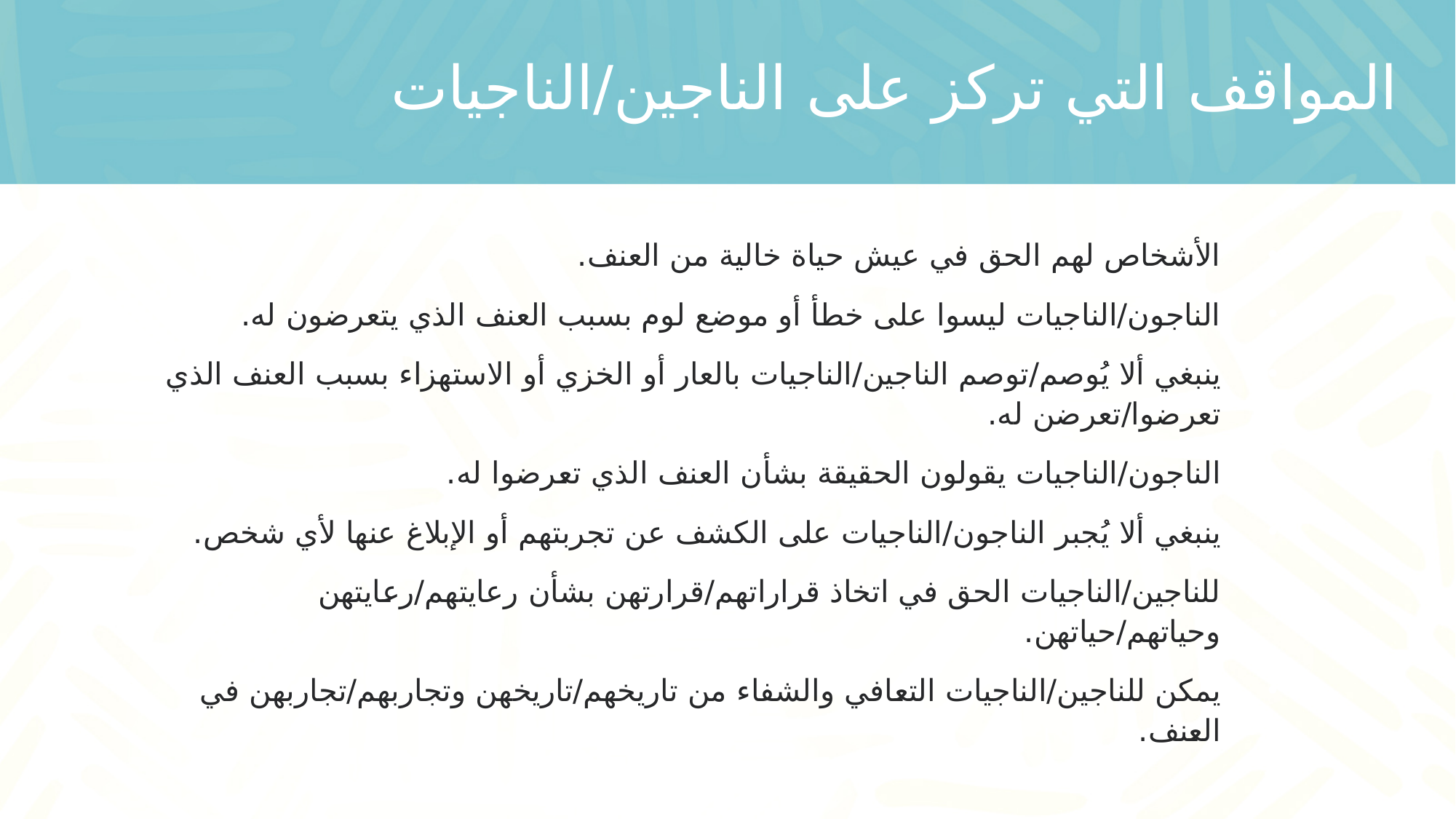

# المواقف التي تركز على الناجين/الناجيات
الأشخاص لهم الحق في عيش حياة خالية من العنف.
الناجون/الناجيات ليسوا على خطأ أو موضع لوم بسبب العنف الذي يتعرضون له.
ينبغي ألا يُوصم/توصم الناجين/الناجيات بالعار أو الخزي أو الاستهزاء بسبب العنف الذي تعرضوا/تعرضن له.
الناجون/الناجيات يقولون الحقيقة بشأن العنف الذي تعرضوا له.
ينبغي ألا يُجبر الناجون/الناجيات على الكشف عن تجربتهم أو الإبلاغ عنها لأي شخص.
للناجين/الناجيات الحق في اتخاذ قراراتهم/قرارتهن بشأن رعايتهم/رعايتهن وحياتهم/حياتهن.
يمكن للناجين/الناجيات التعافي والشفاء من تاريخهم/تاريخهن وتجاربهم/تجاربهن في العنف.